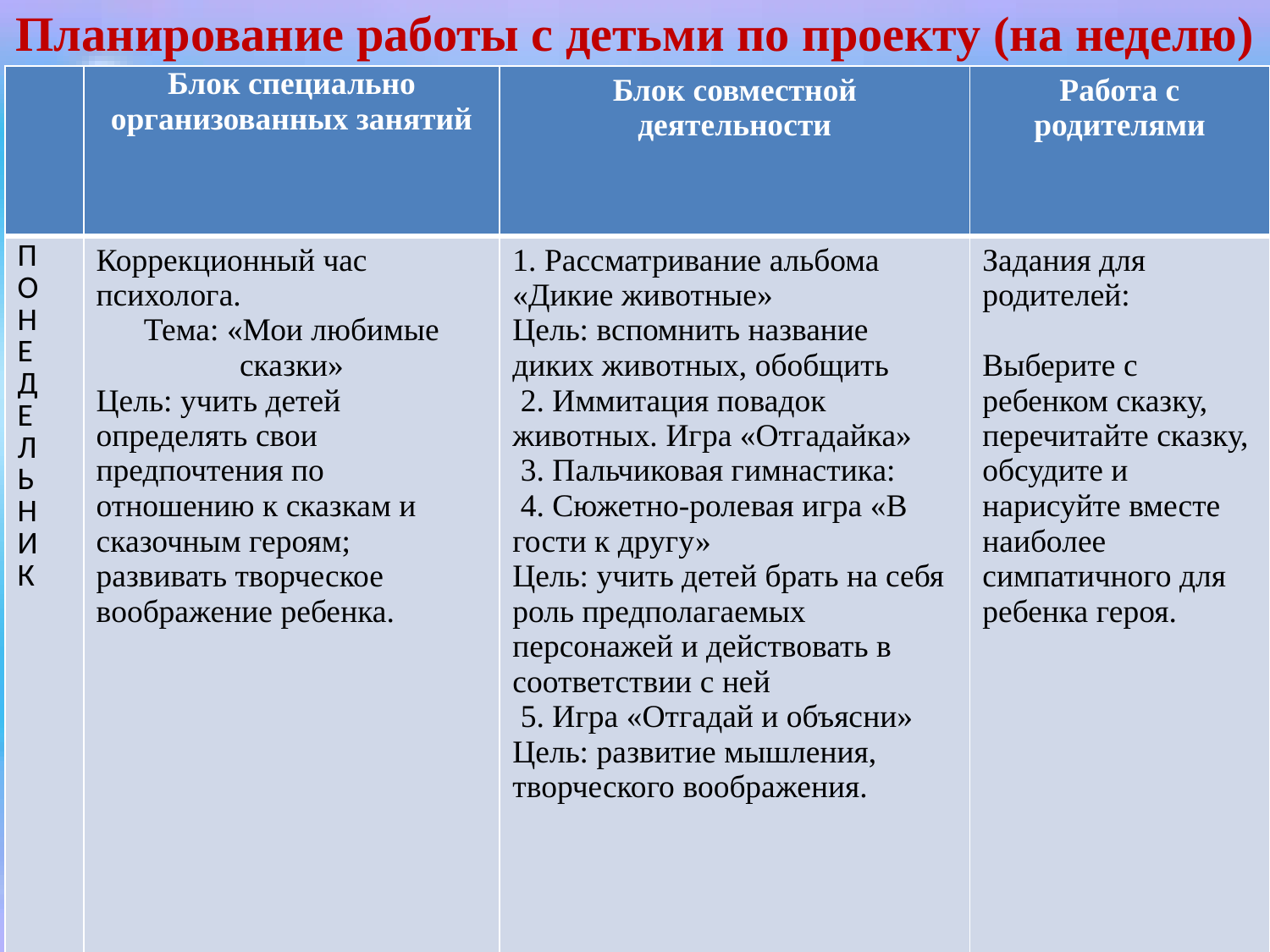

Планирование работы с детьми по проекту (на неделю)
|  | Блок специально организованных занятий | Блок совместной деятельности | Работа с родителями |
| --- | --- | --- | --- |
| П О Н Е Д Е Л Ь Н И К | Коррекционный час психолога. Тема: «Мои любимые сказки» Цель: учить детей определять свои предпочтения по отношению к сказкам и сказочным героям; развивать творческое воображение ребенка. | 1. Рассматривание альбома «Дикие животные» Цель: вспомнить название диких животных, обобщить  2. Иммитация повадок животных. Игра «Отгадайка»  3. Пальчиковая гимнастика:  4. Сюжетно-ролевая игра «В гости к другу» Цель: учить детей брать на себя роль предполагаемых персонажей и действовать в соответствии с ней  5. Игра «Отгадай и объясни» Цель: развитие мышления, творческого воображения. | Задания для родителей:   Выберите с ребенком сказку, перечитайте сказку, обсудите и нарисуйте вместе наиболее симпатичного для ребенка героя. |